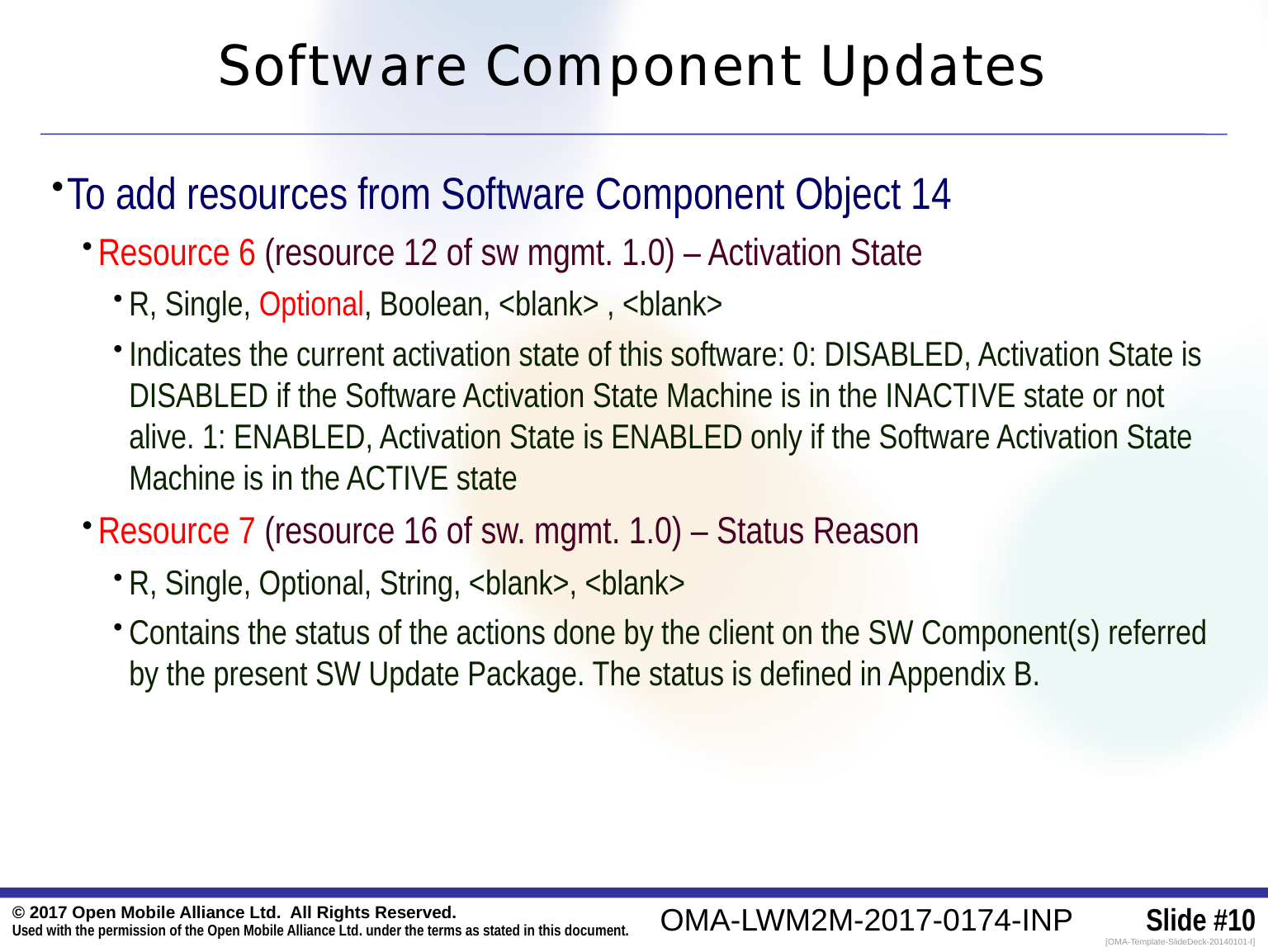

Software Component Updates
To add resources from Software Component Object 14
Resource 6 (resource 12 of sw mgmt. 1.0) – Activation State
R, Single, Optional, Boolean, <blank> , <blank>
Indicates the current activation state of this software: 0: DISABLED, Activation State is DISABLED if the Software Activation State Machine is in the INACTIVE state or not alive. 1: ENABLED, Activation State is ENABLED only if the Software Activation State Machine is in the ACTIVE state
Resource 7 (resource 16 of sw. mgmt. 1.0) – Status Reason
R, Single, Optional, String, <blank>, <blank>
Contains the status of the actions done by the client on the SW Component(s) referred by the present SW Update Package. The status is defined in Appendix B.